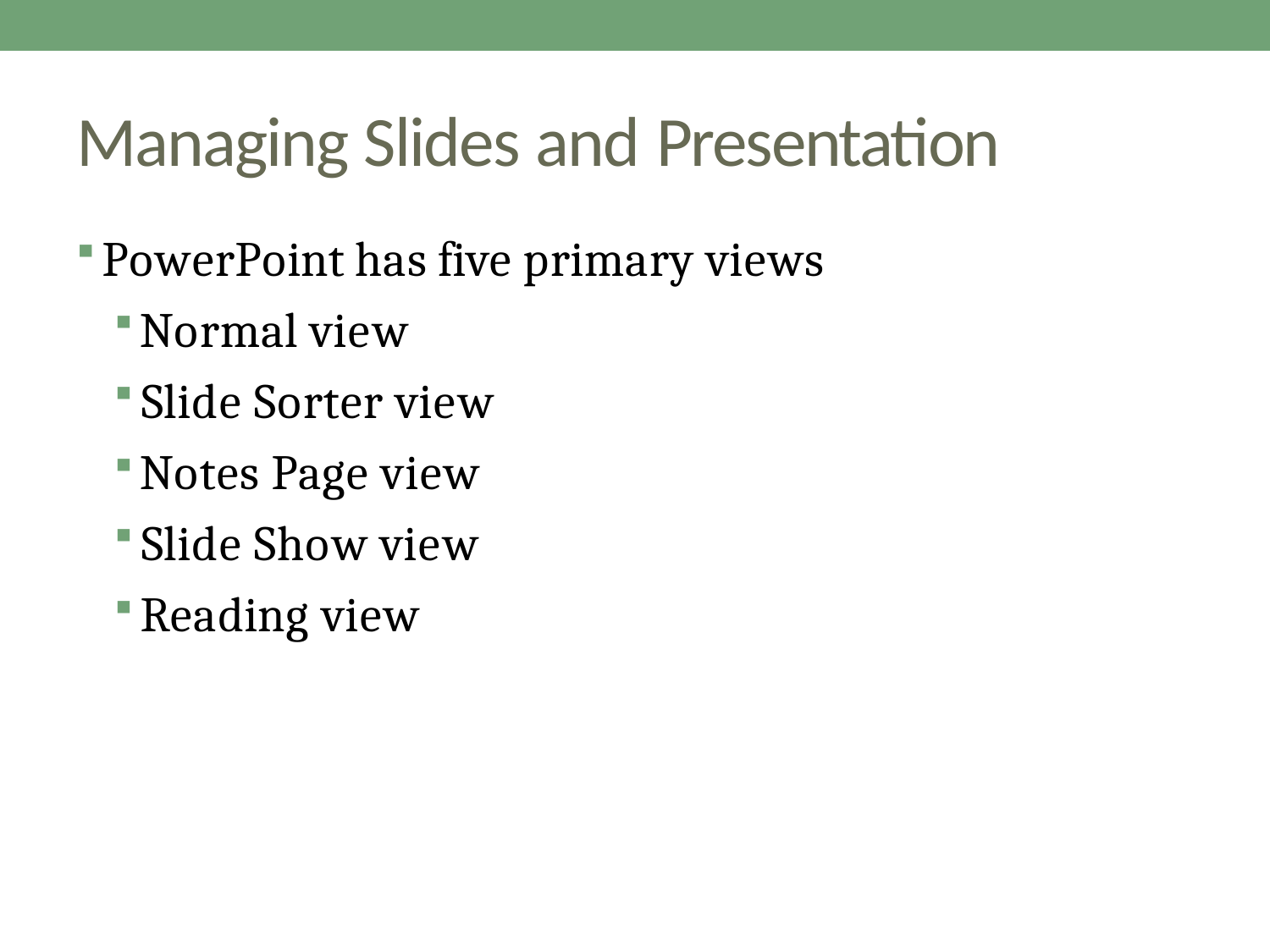

# Managing Slides and Presentation
PowerPoint has five primary views
Normal view
Slide Sorter view
Notes Page view
Slide Show view
Reading view